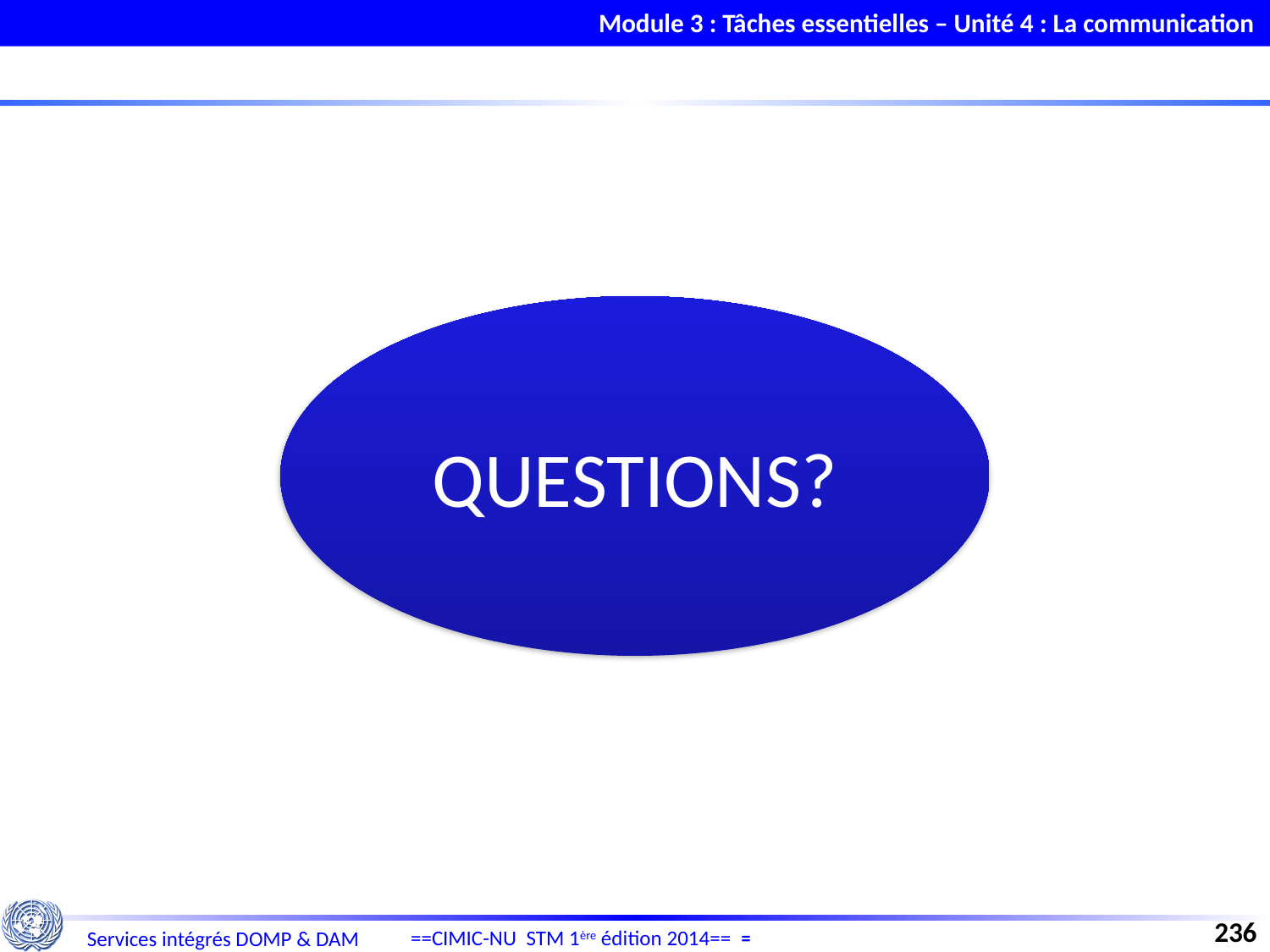

Module 3 : Tâches essentielles – Unité 4 : La communication
QUESTIONS?
236
==CIMIC-NU  STM 1ère édition 2014==
Services intégrés DOMP & DAM